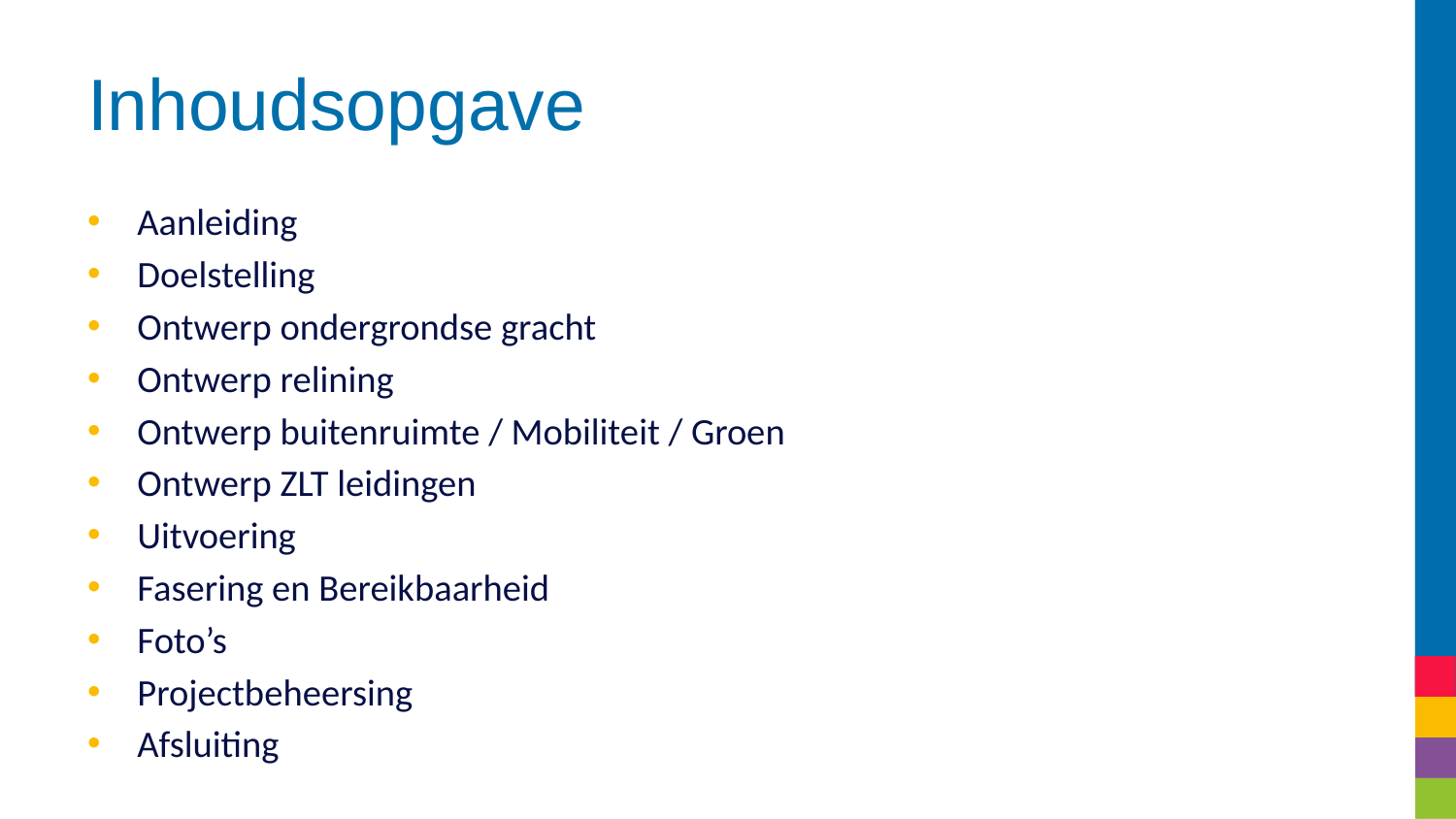

# Inhoudsopgave
Aanleiding
Doelstelling
Ontwerp ondergrondse gracht
Ontwerp relining
Ontwerp buitenruimte / Mobiliteit / Groen
Ontwerp ZLT leidingen
Uitvoering
Fasering en Bereikbaarheid
Foto’s
Projectbeheersing
Afsluiting